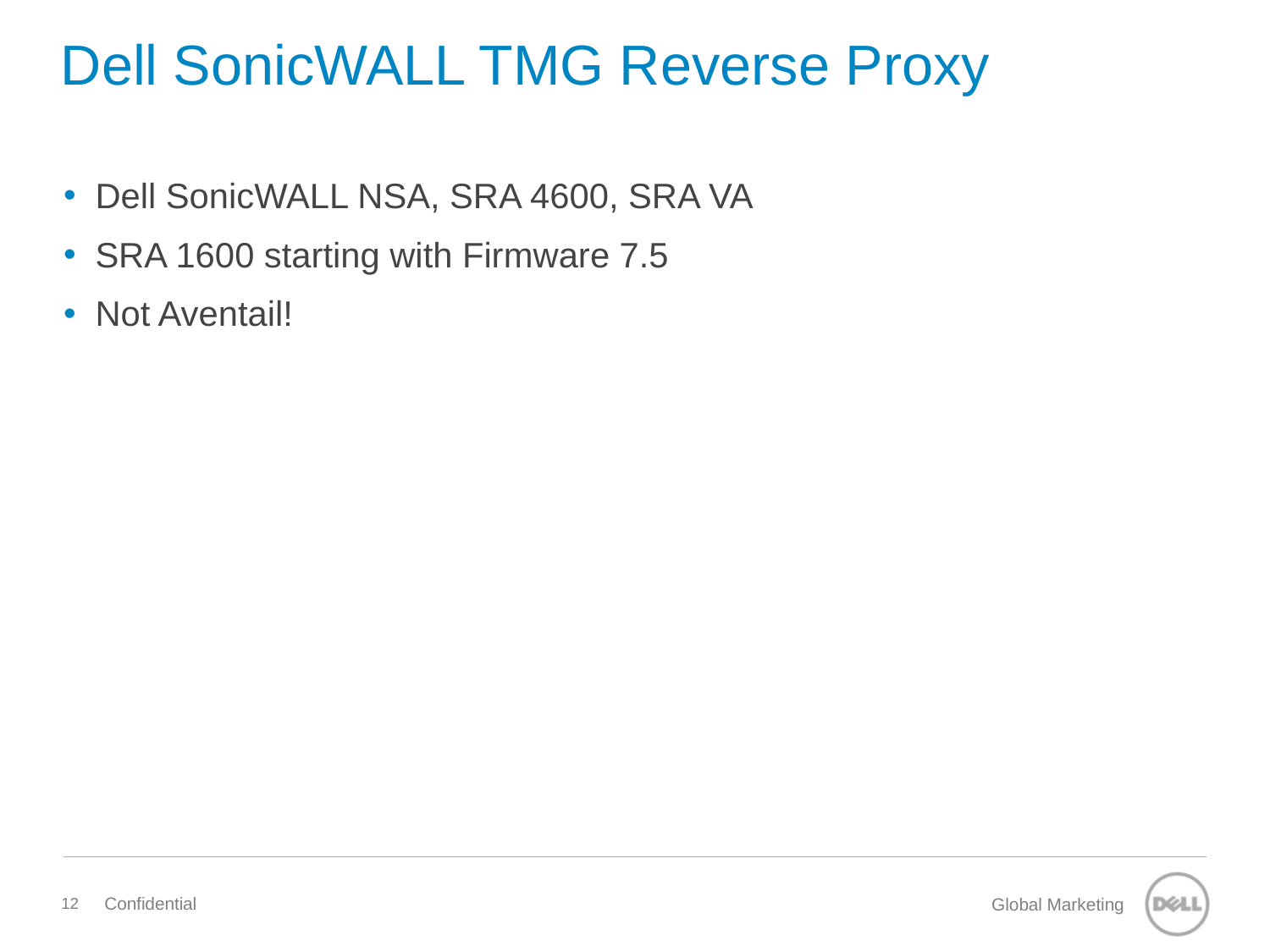

# Dell SonicWALL TMG Reverse Proxy
Dell SonicWALL NSA, SRA 4600, SRA VA
SRA 1600 starting with Firmware 7.5
Not Aventail!